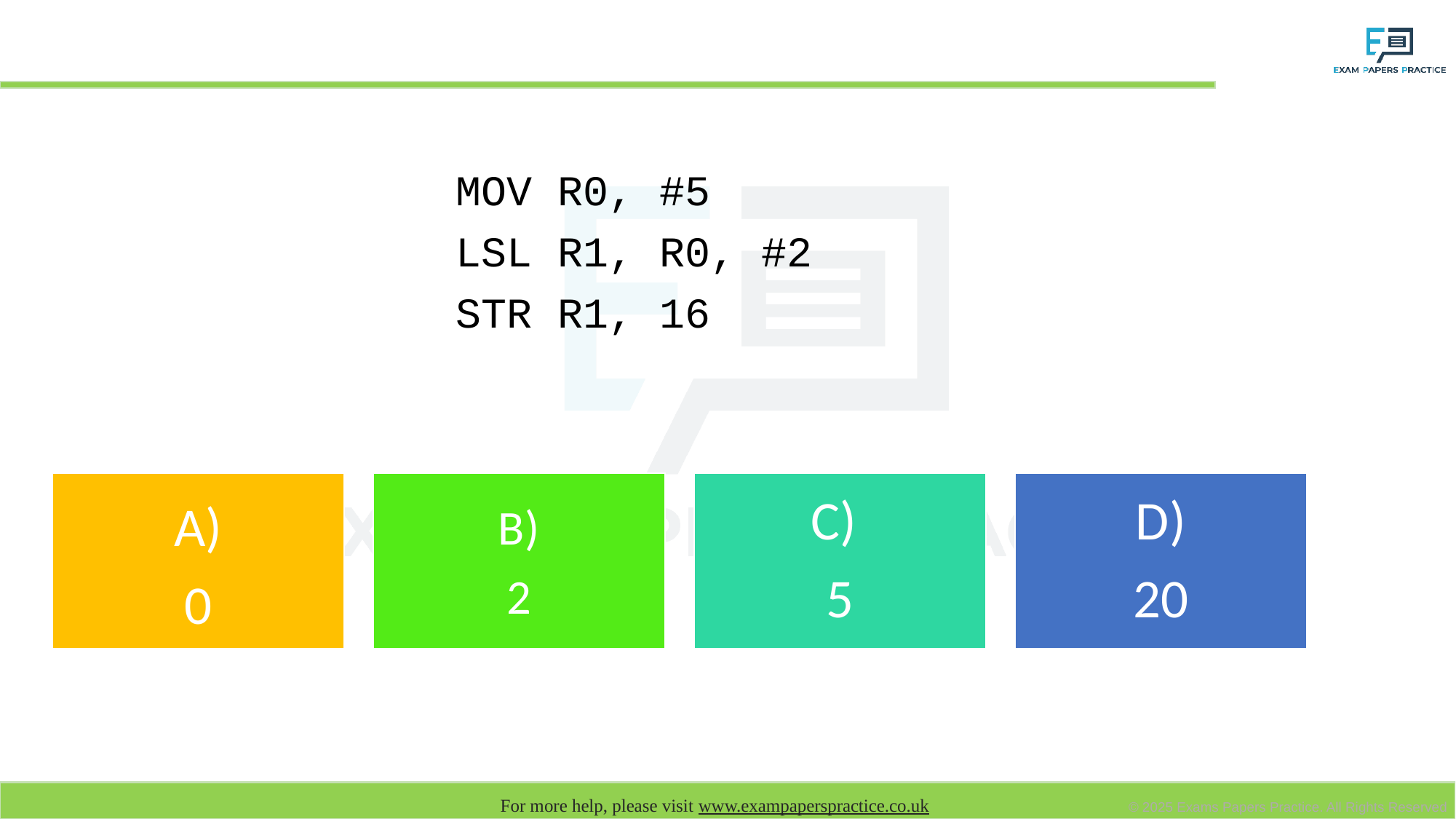

# What value is stored in memory address 16 once the assembly code below has been executed?
MOV R0, #5
LSL R1, R0, #2
STR R1, 16

A)
0

B)
2

C)
5
D)
20